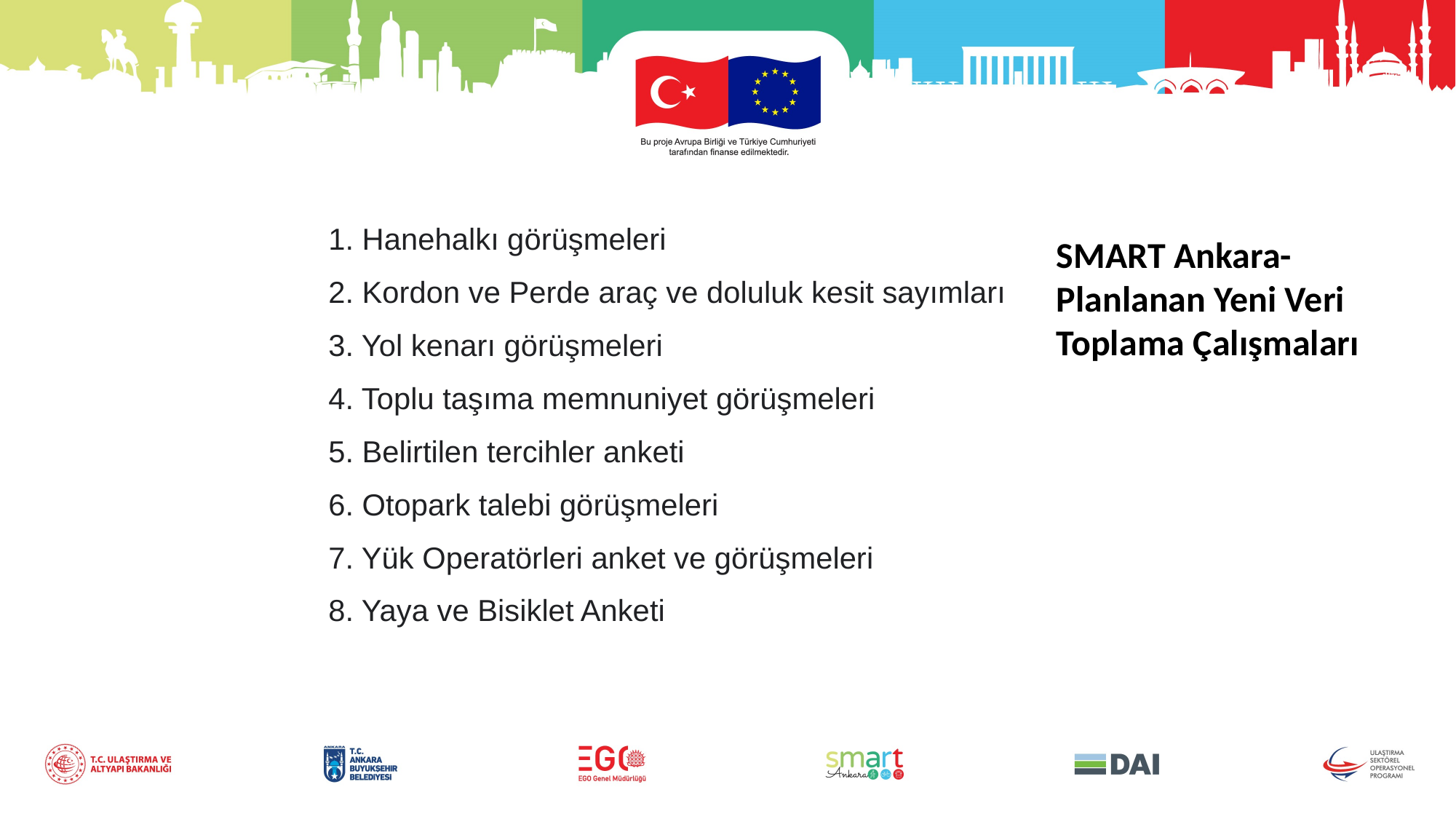

1. Hanehalkı görüşmeleri
2. Kordon ve Perde araç ve doluluk kesit sayımları
3. Yol kenarı görüşmeleri
4. Toplu taşıma memnuniyet görüşmeleri
5. Belirtilen tercihler anketi
6. Otopark talebi görüşmeleri
7. Yük Operatörleri anket ve görüşmeleri
8. Yaya ve Bisiklet Anketi
SMART Ankara- Planlanan Yeni Veri Toplama Çalışmaları